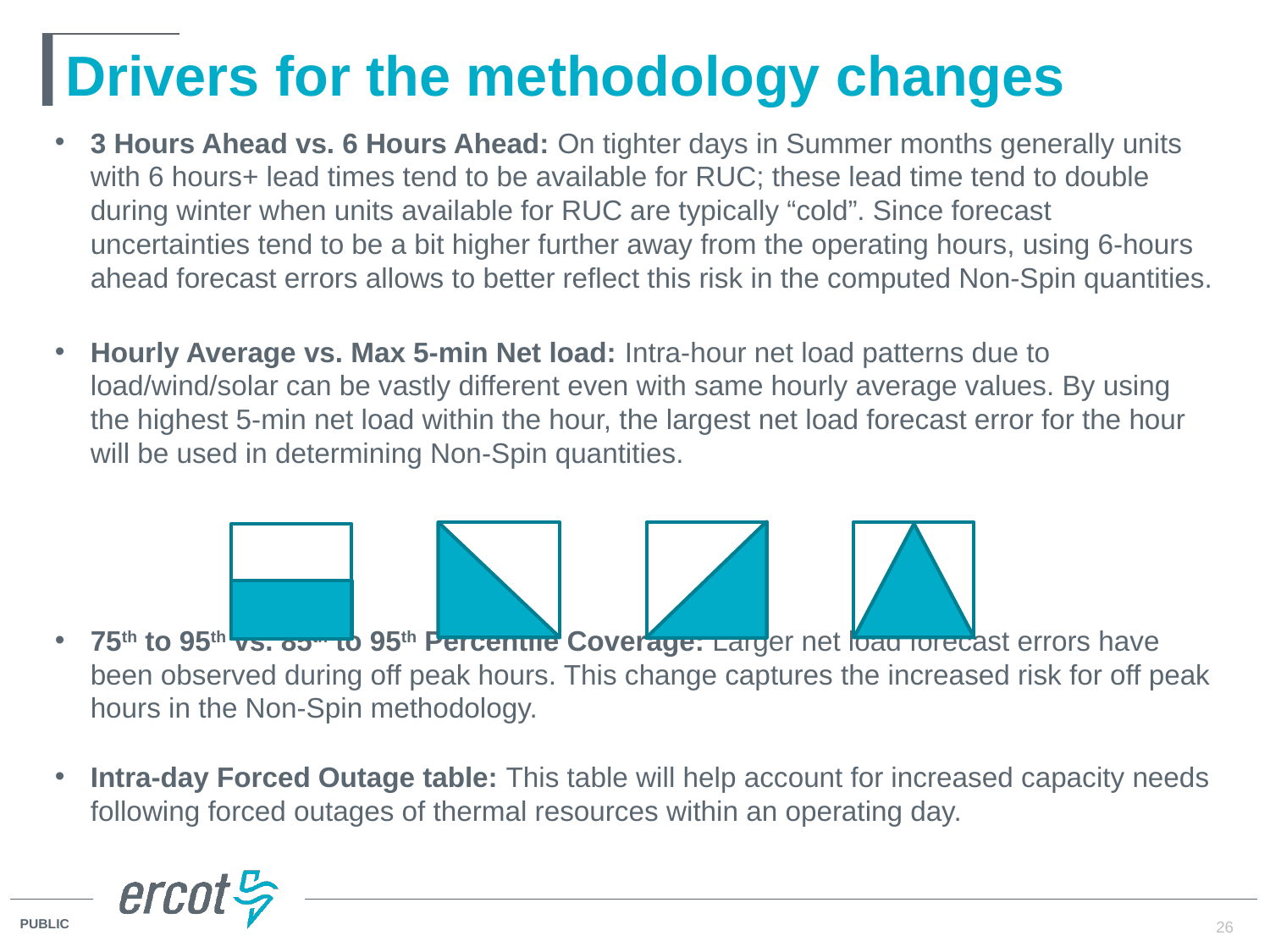

# Drivers for the methodology changes
3 Hours Ahead vs. 6 Hours Ahead: On tighter days in Summer months generally units with 6 hours+ lead times tend to be available for RUC; these lead time tend to double during winter when units available for RUC are typically “cold”. Since forecast uncertainties tend to be a bit higher further away from the operating hours, using 6-hours ahead forecast errors allows to better reflect this risk in the computed Non-Spin quantities.

Hourly Average vs. Max 5-min Net load: Intra-hour net load patterns due to load/wind/solar can be vastly different even with same hourly average values. By using the highest 5-min net load within the hour, the largest net load forecast error for the hour will be used in determining Non-Spin quantities.

75th to 95th vs. 85th to 95th Percentile Coverage: Larger net load forecast errors have been observed during off peak hours. This change captures the increased risk for off peak hours in the Non-Spin methodology.

Intra-day Forced Outage table: This table will help account for increased capacity needs following forced outages of thermal resources within an operating day.

26